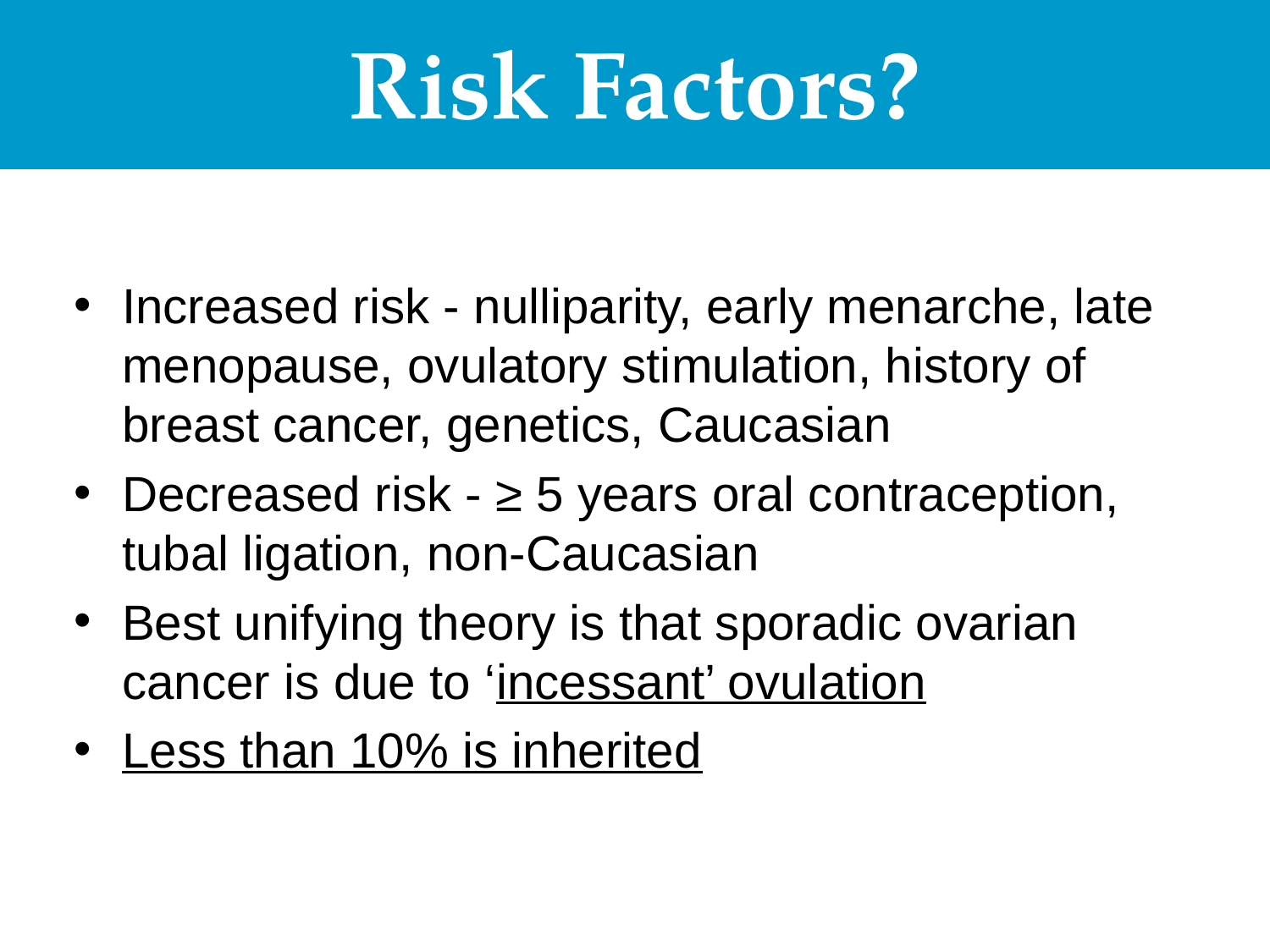

Risk Factors?
Increased risk - nulliparity, early menarche, late menopause, ovulatory stimulation, history of breast cancer, genetics, Caucasian
Decreased risk - ≥ 5 years oral contraception, tubal ligation, non-Caucasian
Best unifying theory is that sporadic ovarian cancer is due to ‘incessant’ ovulation
Less than 10% is inherited